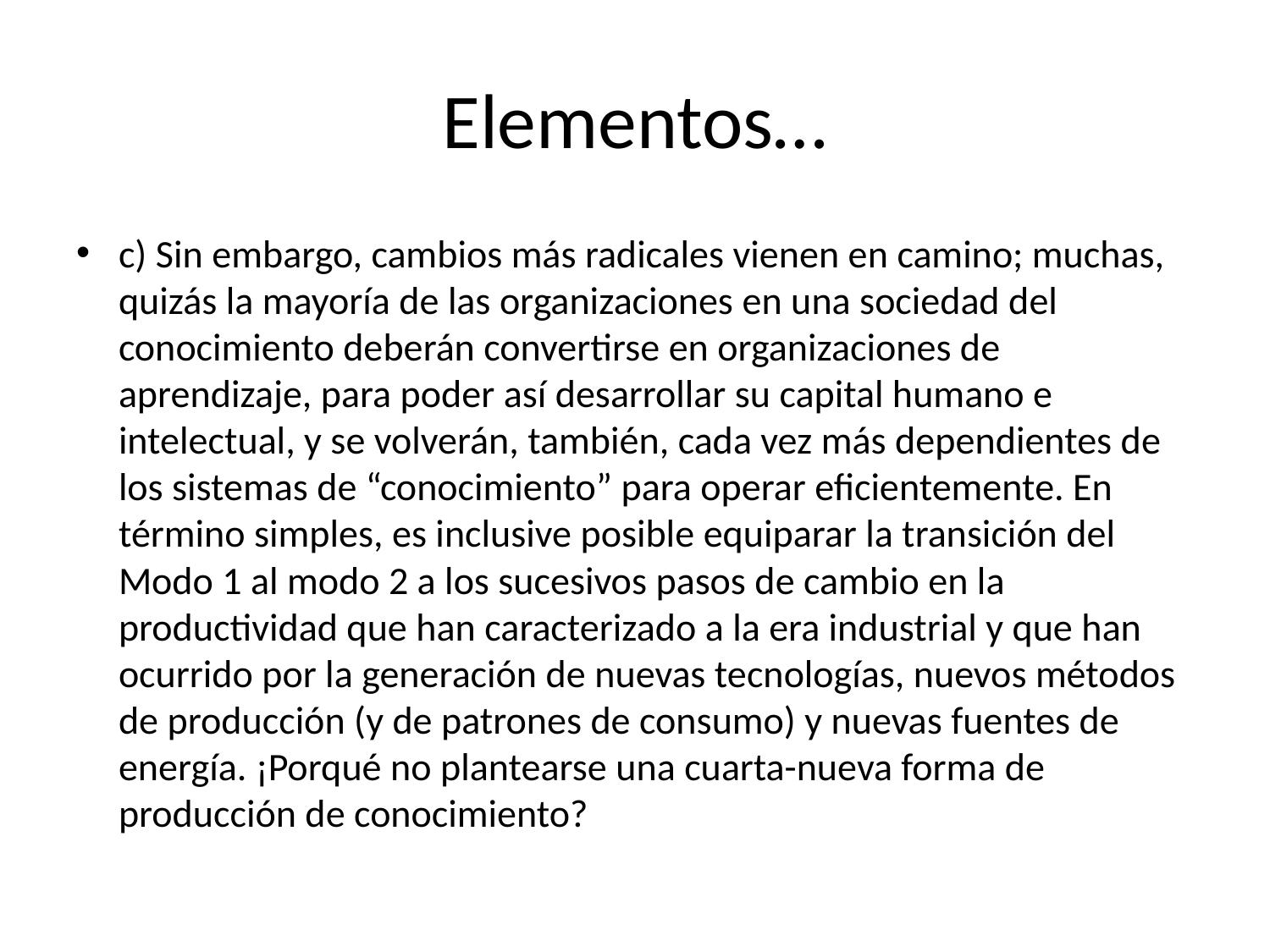

# Elementos…
c) Sin embargo, cambios más radicales vienen en camino; muchas, quizás la mayoría de las organizaciones en una sociedad del conocimiento deberán convertirse en organizaciones de aprendizaje, para poder así desarrollar su capital humano e intelectual, y se volverán, también, cada vez más dependientes de los sistemas de “conocimiento” para operar eficientemente. En término simples, es inclusive posible equiparar la transición del Modo 1 al modo 2 a los sucesivos pasos de cambio en la productividad que han caracterizado a la era industrial y que han ocurrido por la generación de nuevas tecnologías, nuevos métodos de producción (y de patrones de consumo) y nuevas fuentes de energía. ¡Porqué no plantearse una cuarta-nueva forma de producción de conocimiento?